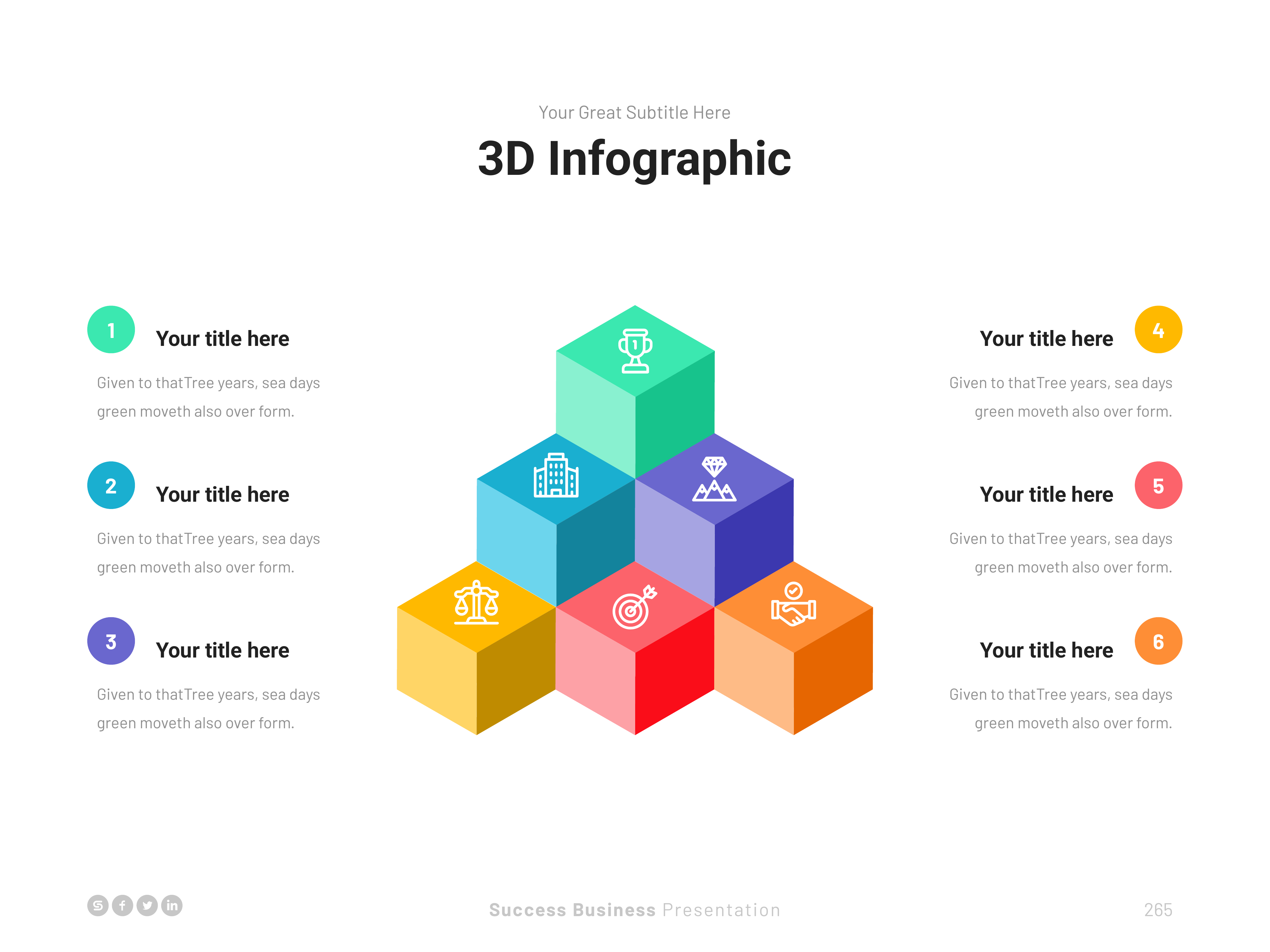

Your Great Subtitle Here
3D Infographic

1
4
Your title here
Given to thatTree years, sea days green moveth also over form.
Your title here
Given to thatTree years, sea days green moveth also over form.

2
5
Your title here
Given to thatTree years, sea days green moveth also over form.
Your title here
Given to thatTree years, sea days green moveth also over form.

3
6
Your title here
Given to thatTree years, sea days green moveth also over form.
Your title here
Given to thatTree years, sea days green moveth also over form.